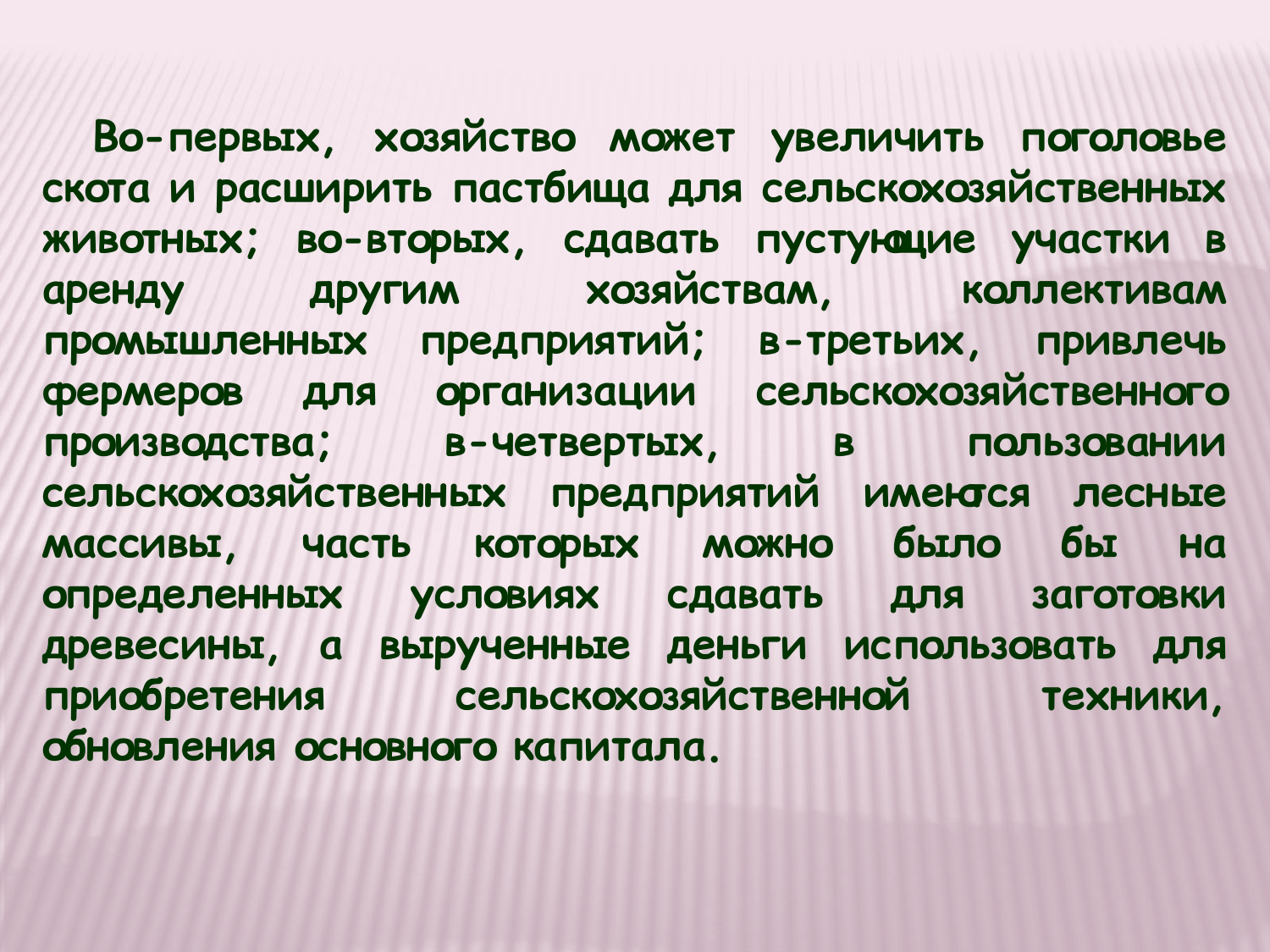

Во-первых, хозяйство может увеличить поголовье скота и расширить пастбища для сельскохозяйственных животных; во-вторых, сдавать пустующие участки в аренду другим хозяйствам, коллективам промышленных предприятий; в-третьих, привлечь фермеров для организации сельскохозяйственного производства; в-четвертых, в пользовании сельскохозяйственных предприятий имеются лесные массивы, часть которых можно было бы на определенных условиях сдавать для заготовки древесины, а вырученные деньги использовать для приобретения сельскохозяйственной техники, обновления основного капитала.